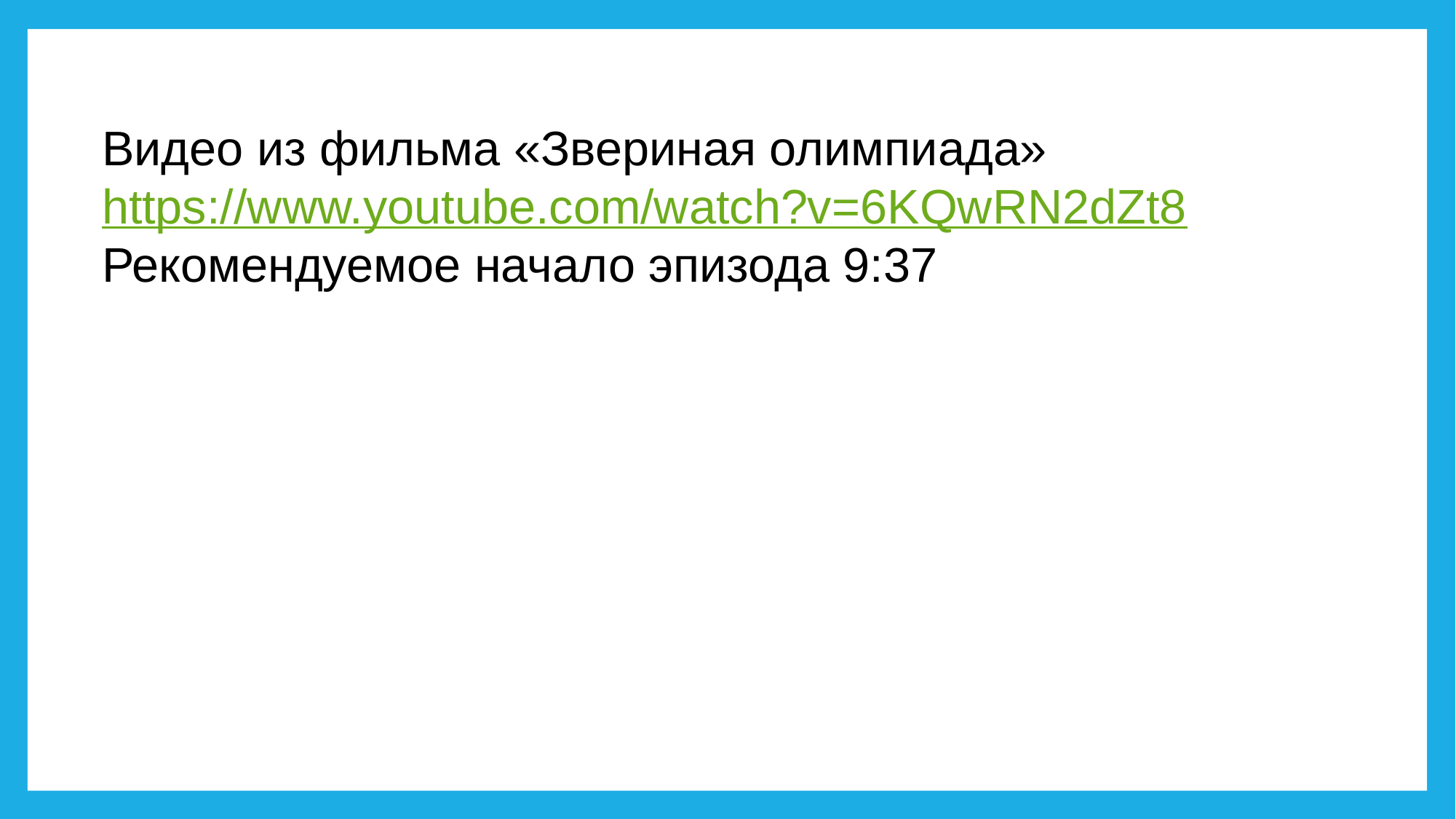

Видео из фильма «Звериная олимпиада»
https://www.youtube.com/watch?v=6KQwRN2dZt8
Рекомендуемое начало эпизода 9:37